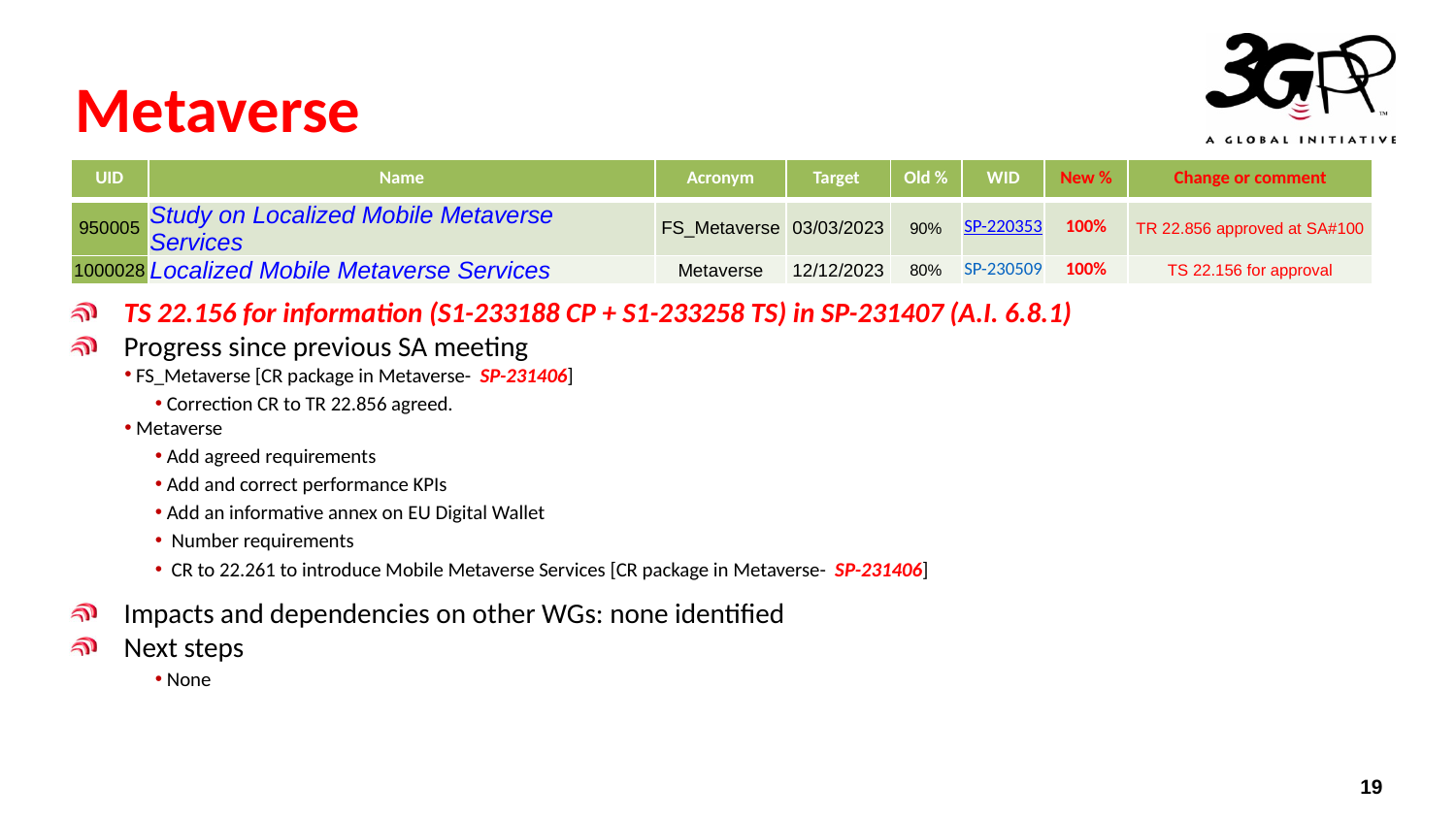

# Metaverse
| UID | Name | Acronym | Target | Old % | WID | New % | Change or comment |
| --- | --- | --- | --- | --- | --- | --- | --- |
| 950005 | Study on Localized Mobile Metaverse Services | FS\_Metaverse | 03/03/2023 | 90% | SP-220353 | 100% | TR 22.856 approved at SA#100 |
| 1000028 | Localized Mobile Metaverse Services | Metaverse | 12/12/2023 | 80% | SP-230509 | 100% | TS 22.156 for approval |
TS 22.156 for information (S1-233188 CP + S1-233258 TS) in SP-231407 (A.I. 6.8.1)
Progress since previous SA meeting
 FS_Metaverse [CR package in Metaverse-  SP-231406]
 Correction CR to TR 22.856 agreed.
 Metaverse
 Add agreed requirements
 Add and correct performance KPIs
 Add an informative annex on EU Digital Wallet
  Number requirements
  CR to 22.261 to introduce Mobile Metaverse Services [CR package in Metaverse-  SP-231406]

Impacts and dependencies on other WGs: none identified
Next steps
 None